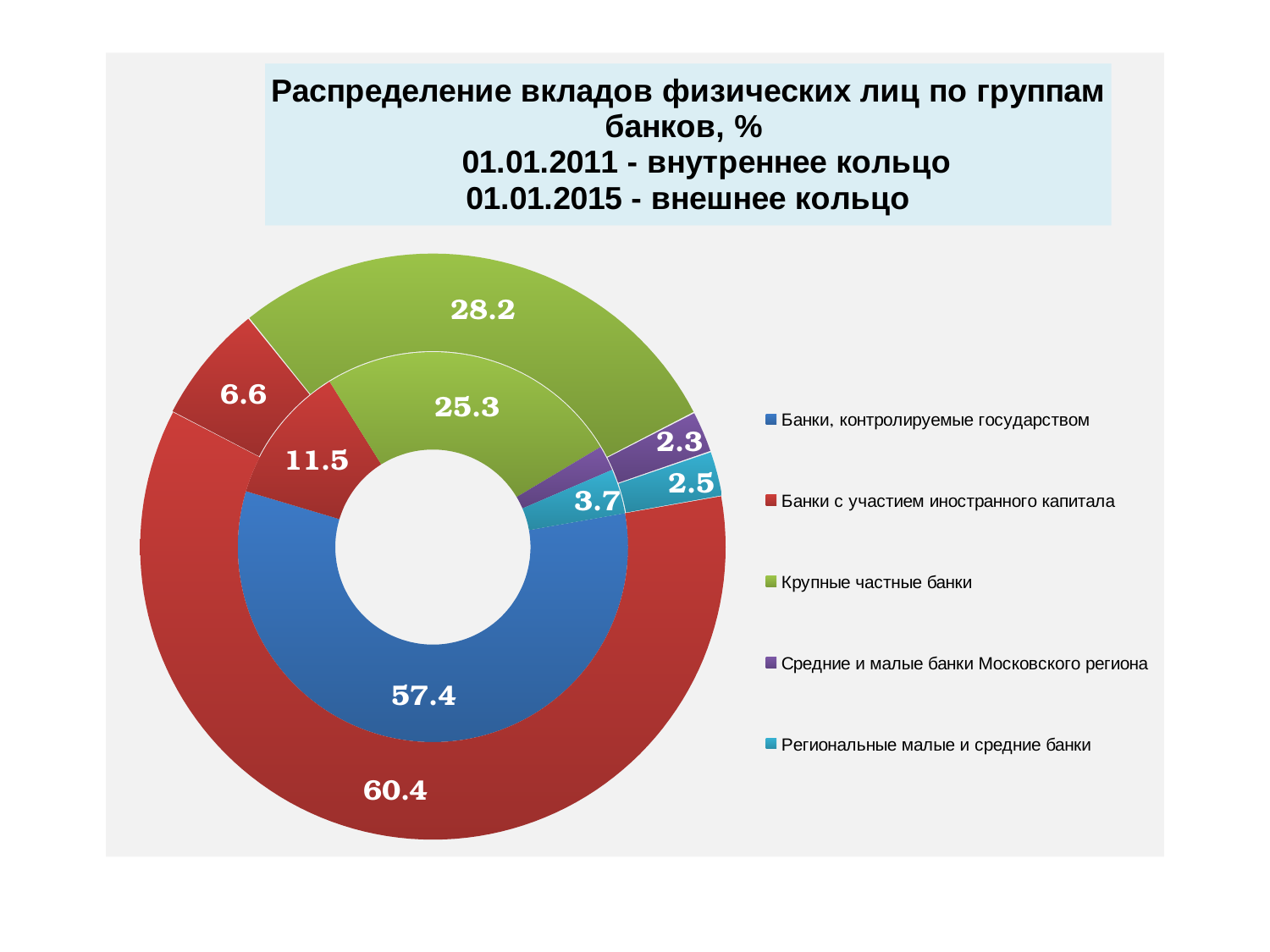

### Chart: Распределение вкладов физических лиц по группам банков, %
    01.01.2011 - внутреннее кольцо
01.01.2015 - внешнее кольцо

| Category | 01.01.2011 | 01.01.2015 |
|---|---|---|
| Банки, контролируемые государством | 57.4 | 60.4 |
| Банки с участием иностранного капитала | 11.5 | 6.6 |
| Крупные частные банки | 25.3 | 28.2 |
| Средние и малые банки Московского региона | 2.1 | 2.3 |
| Региональные малые и средние банки | 3.7 | 2.5 |